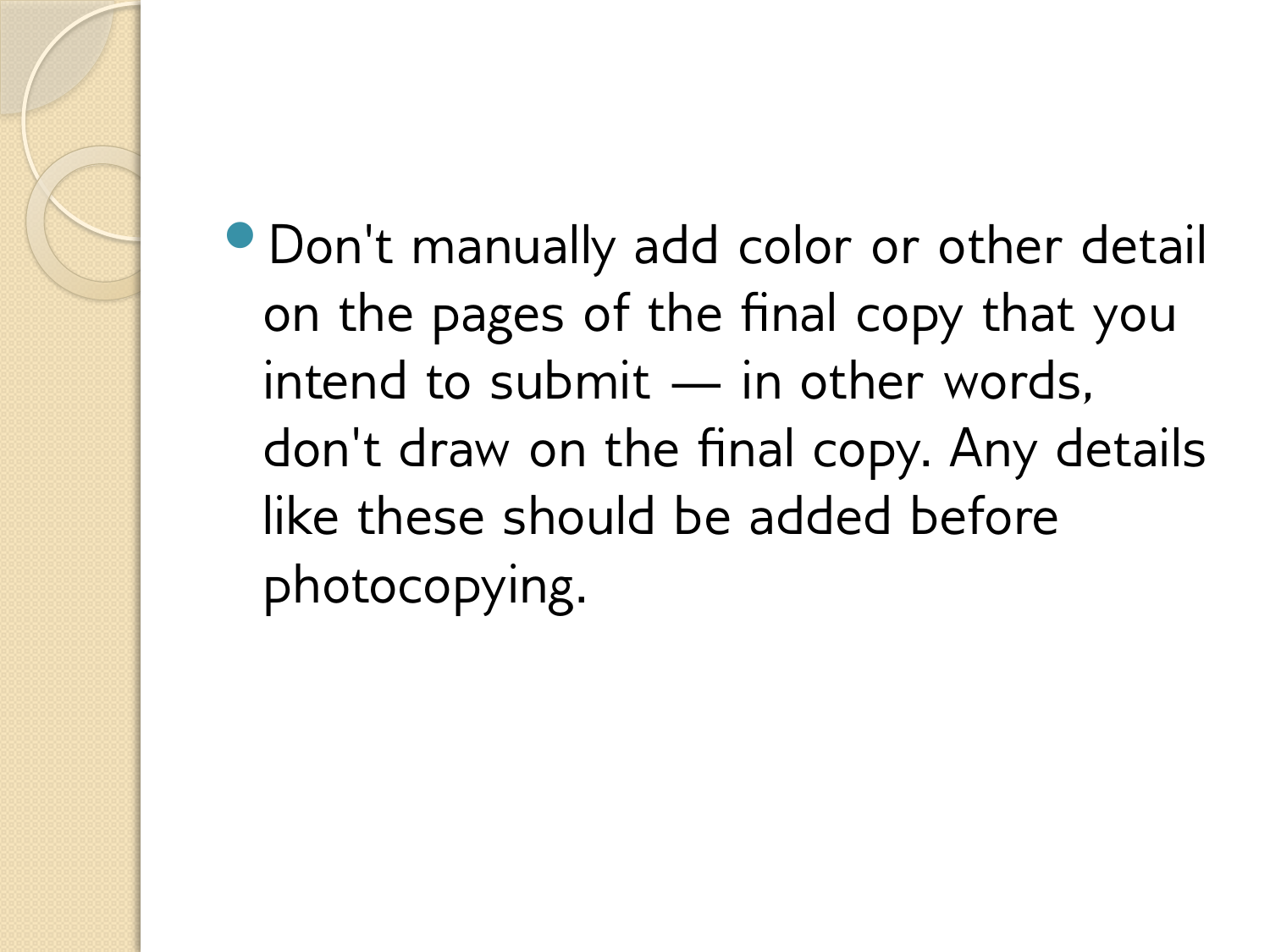

#
Don't manually add color or other detail on the pages of the final copy that you intend to submit — in other words, don't draw on the final copy. Any details like these should be added before photocopying.